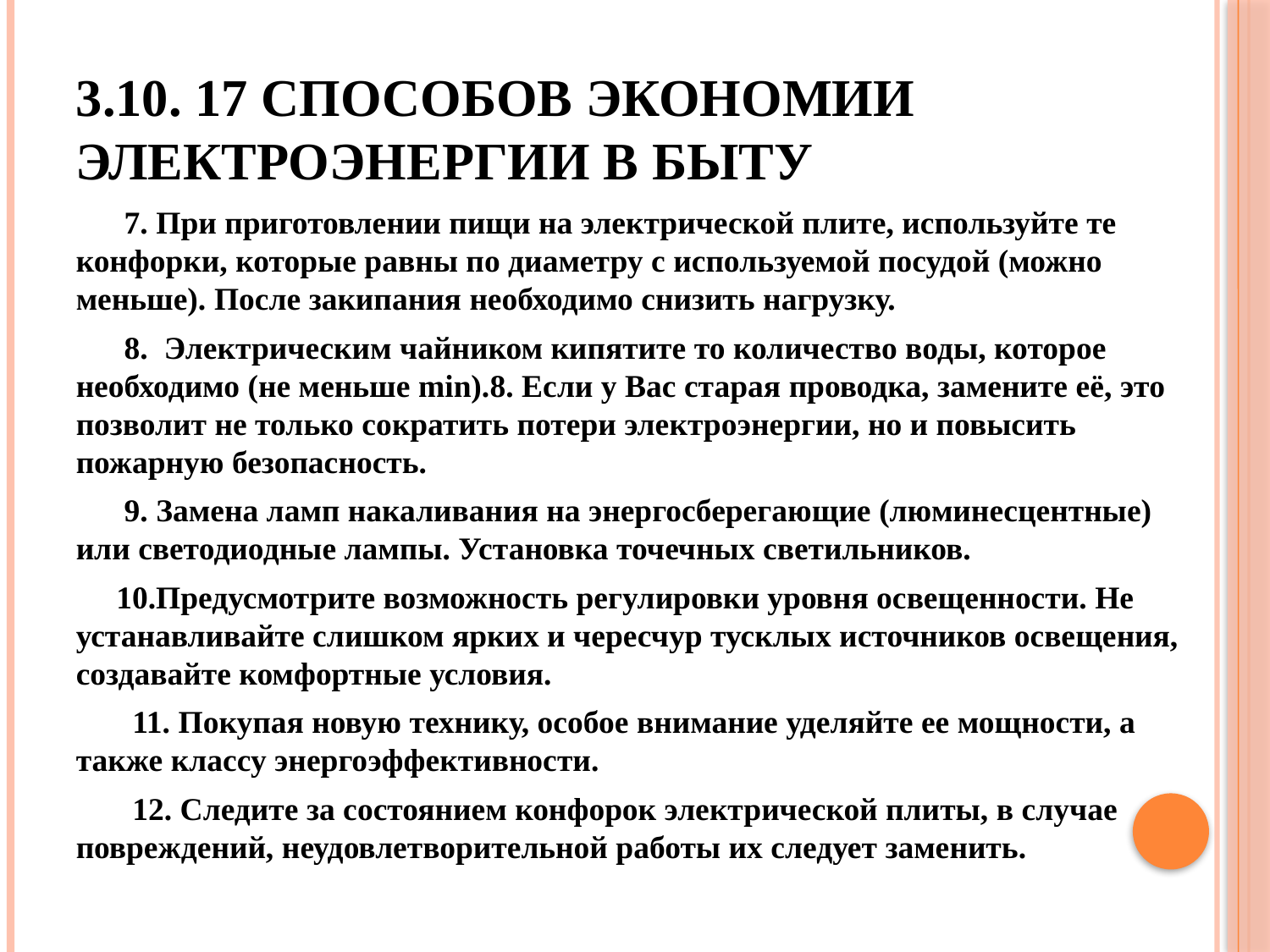

# 3.10. 17 способов экономии электроэнергии в быту
      7. При приготовлении пищи на электрической плите, используйте те конфорки, которые равны по диаметру с используемой посудой (можно меньше). После закипания необходимо снизить нагрузку.
      8.  Электрическим чайником кипятите то количество воды, которое необходимо (не меньше min).8. Если у Вас старая проводка, замените её, это позволит не только сократить потери электроэнергии, но и повысить пожарную безопасность.
      9. Замена ламп накаливания на энергосберегающие (люминесцентные) или светодиодные лампы. Установка точечных светильников.
     10.Предусмотрите возможность регулировки уровня освещенности. Не устанавливайте слишком ярких и чересчур тусклых источников освещения, создавайте комфортные условия.
       11. Покупая новую технику, особое внимание уделяйте ее мощности, а также классу энергоэффективности.
       12. Следите за состоянием конфорок электрической плиты, в случае повреждений, неудовлетворительной работы их следует заменить.